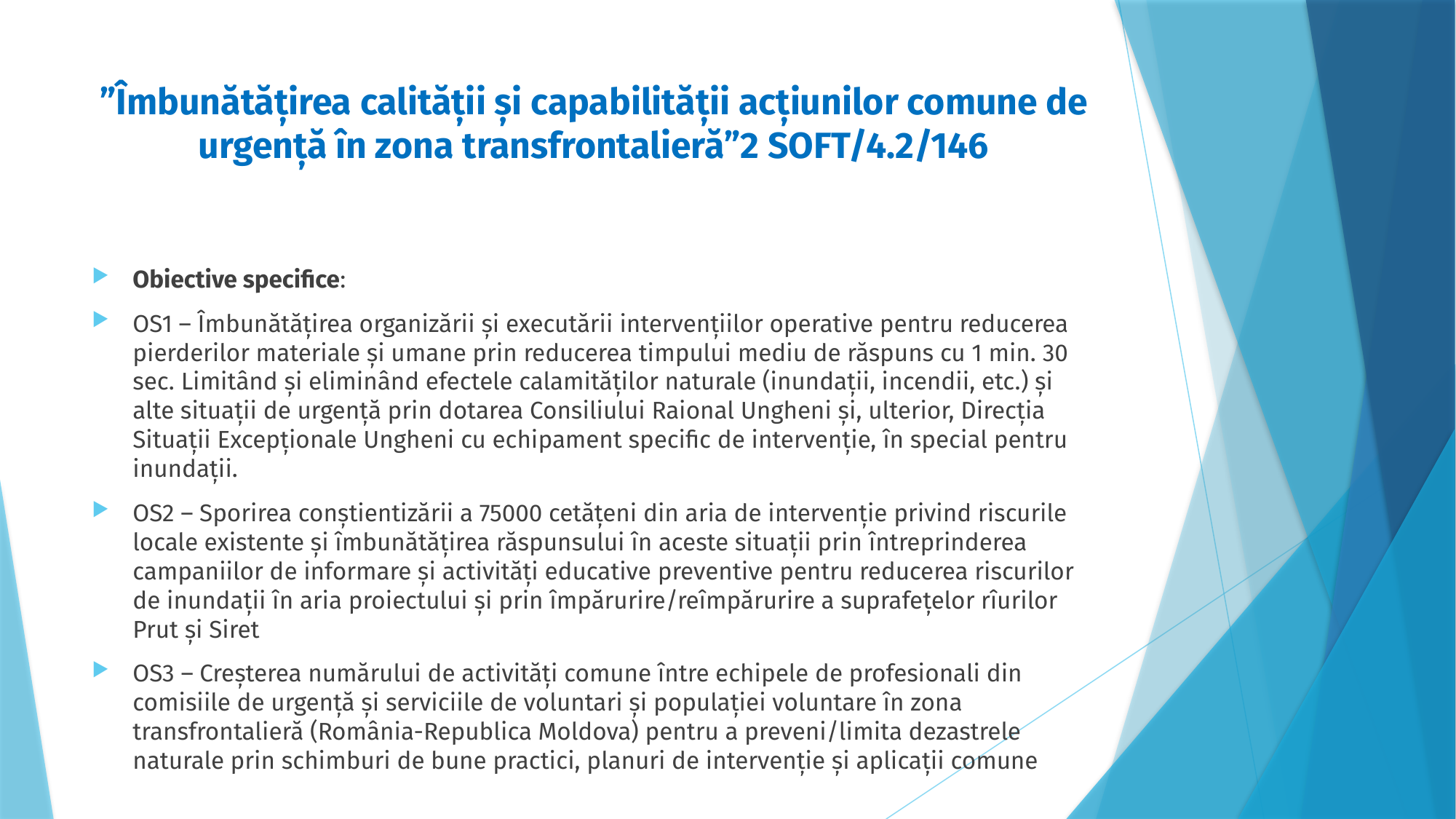

# ”Îmbunătăţirea calităţii şi capabilităţii acţiunilor comune de urgenţă în zona transfrontalieră”2 SOFT/4.2/146
Obiective specifice:
OS1 – Îmbunătățirea organizării și executării intervențiilor operative pentru reducerea pierderilor materiale și umane prin reducerea timpului mediu de răspuns cu 1 min. 30 sec. Limitând și eliminând efectele calamităților naturale (inundații, incendii, etc.) și alte situații de urgență prin dotarea Consiliului Raional Ungheni și, ulterior, Direcția Situații Excepționale Ungheni cu echipament specific de intervenție, în special pentru inundații.
OS2 – Sporirea conștientizării a 75000 cetățeni din aria de intervenție privind riscurile locale existente și îmbunătățirea răspunsului în aceste situații prin întreprinderea campaniilor de informare și activități educative preventive pentru reducerea riscurilor de inundații în aria proiectului și prin împărurire/reîmpărurire a suprafețelor rîurilor Prut și Siret
OS3 – Creșterea numărului de activități comune între echipele de profesionali din comisiile de urgență și serviciile de voluntari și populației voluntare în zona transfrontalieră (România-Republica Moldova) pentru a preveni/limita dezastrele naturale prin schimburi de bune practici, planuri de intervenție și aplicații comune